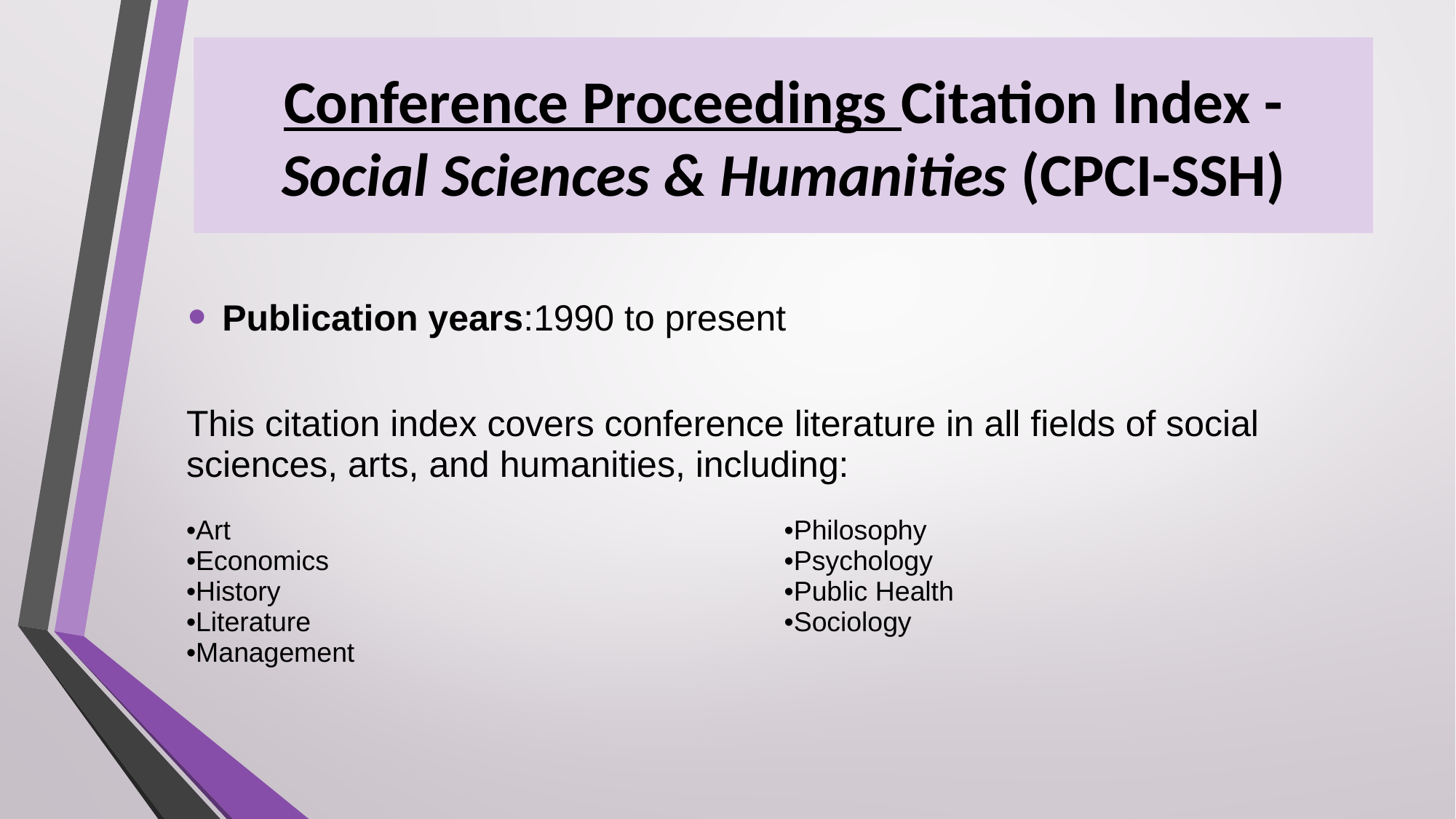

# Conference Proceedings Citation Index - Social Sciences & Humanities (CPCI-SSH)
Publication years:1990 to present
| This citation index covers conference literature in all fields of social sciences, arts, and humanities, including: |  |
| --- | --- |
| Art Economics History Literature Management | Philosophy Psychology Public Health Sociology |